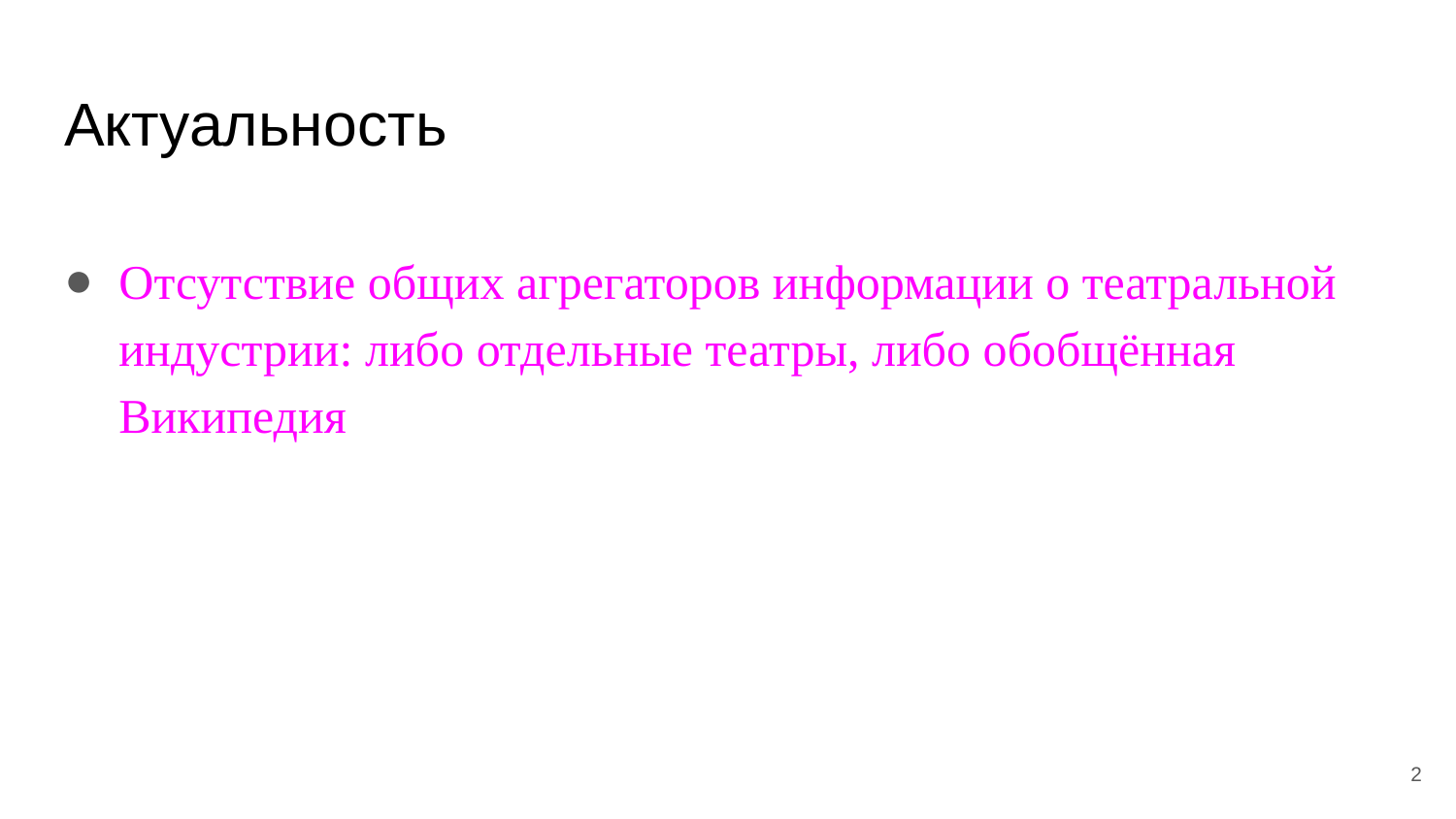

# Актуальность
Отсутствие общих агрегаторов информации о театральной индустрии: либо отдельные театры, либо обобщённая Википедия
2